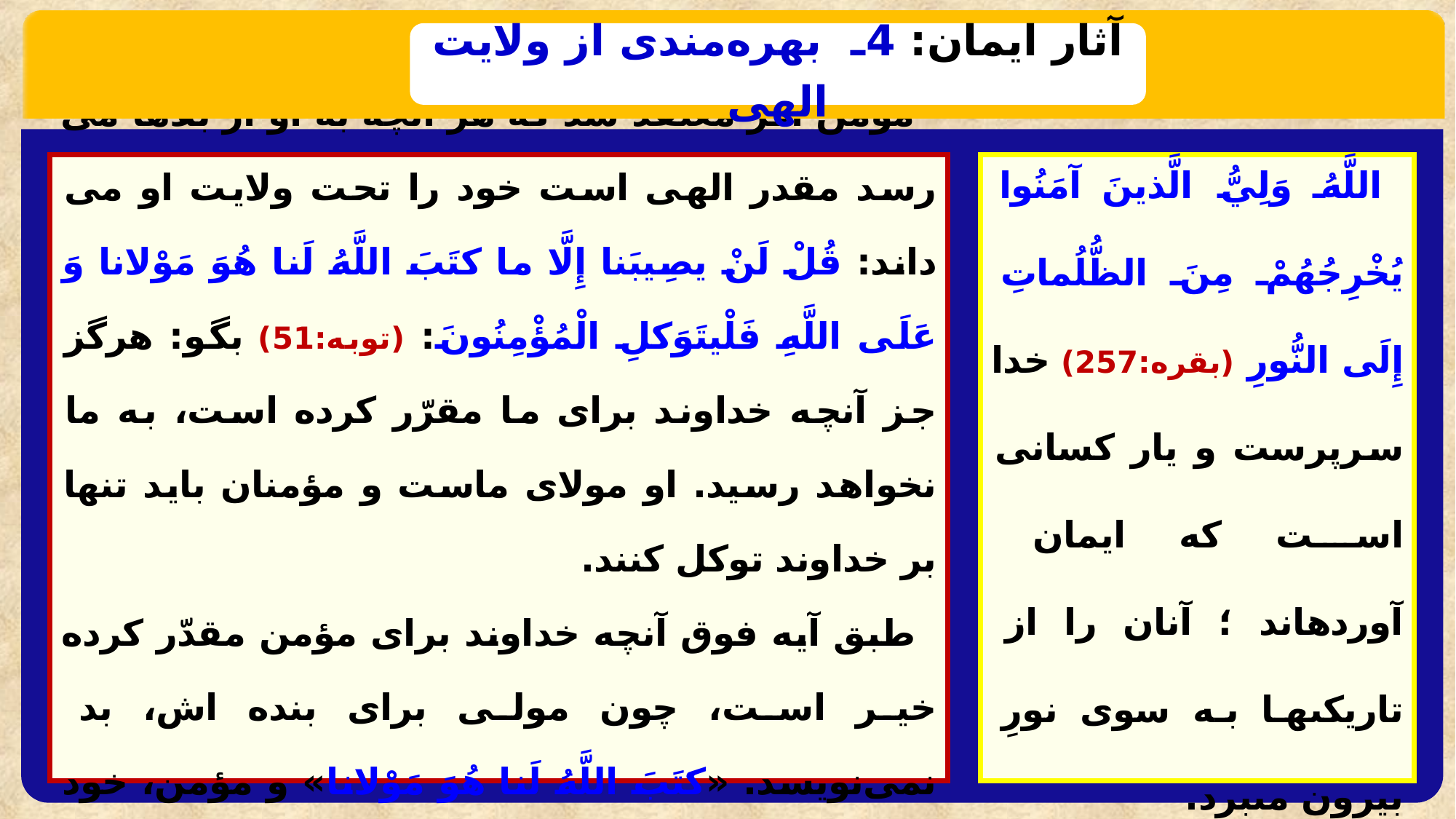

آثار ایمان: 4ـ  بهره‌مندی از ولایت الهی

مومن اگر معتقد شد که هر آنچه به او از بلاها می رسد مقدر الهی است خود را تحت ولایت او می داند: قُلْ لَنْ یصِیبَنا إِلَّا ما کتَبَ اللَّهُ لَنا هُوَ مَوْلانا وَ عَلَی اللَّهِ فَلْیتَوَکلِ الْمُؤْمِنُونَ: (توبه:51) بگو: هرگز جز آنچه خداوند برای ما مقرّر کرده است، به ما نخواهد رسید. او مولای ماست و مؤمنان باید تنها بر خداوند توکل کنند.
طبق آیه فوق آنچه خداوند برای مؤمن مقدّر کرده خیر است، چون مولی برای بنده اش، بد نمی‌نویسد. «کتَبَ اللَّهُ لَنا هُوَ مَوْلانا» و مؤمن، خود را تحت ولایت خدا می داند. «هُوَ مَوْلانا».
اللَّهُ وَلِيُّ الَّذينَ آمَنُوا يُخْرِجُهُمْ‏ مِنَ الظُّلُماتِ إِلَى النُّورِ (بقره:257) خدا سرپرست و يار كسانى است كه ايمان آورده‏اند ؛ آنان را از تاريكى‏ها به سوى نورِ بيرون مى‏برد.